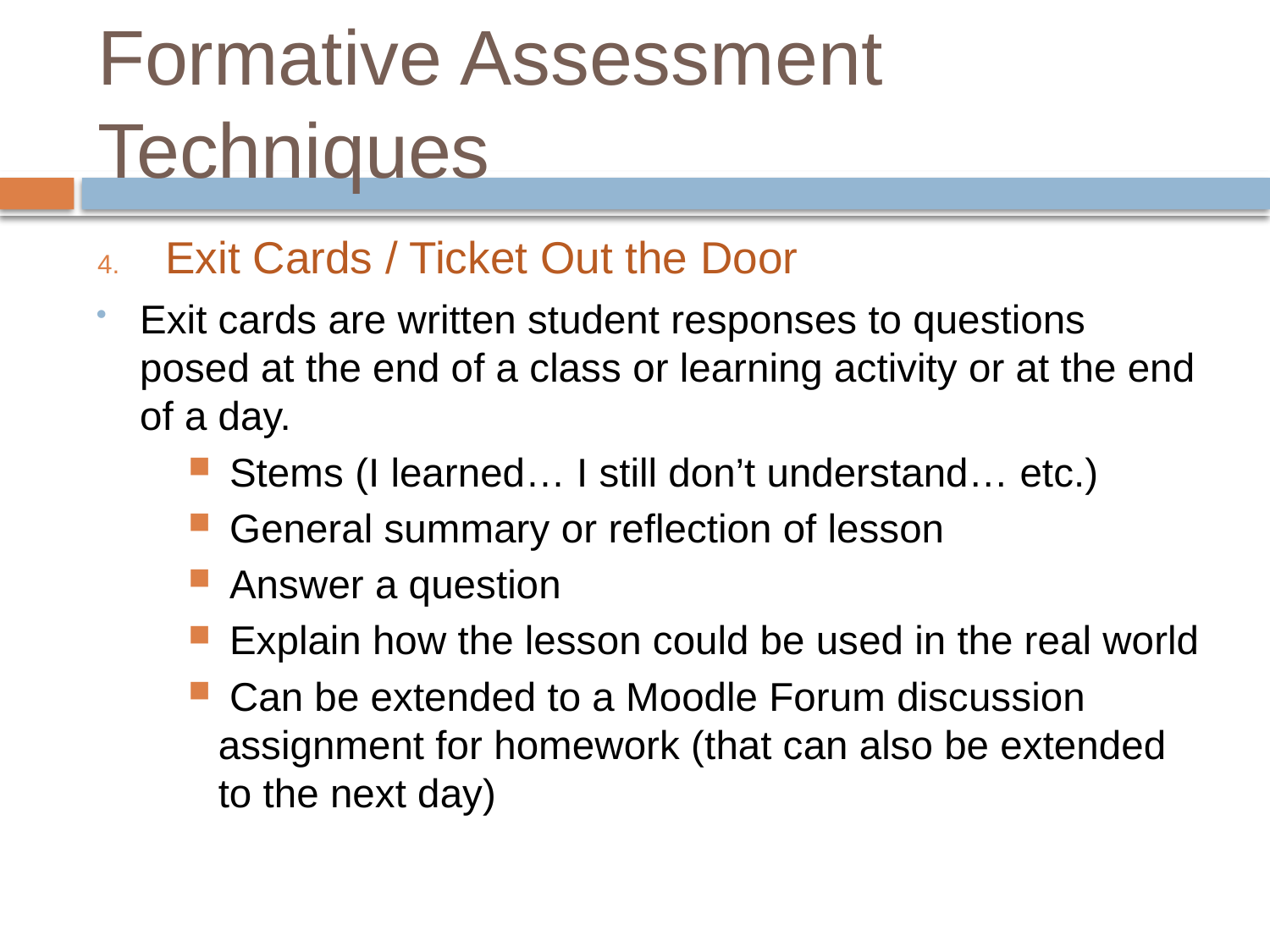

# Formative Assessment Techniques
Exit Cards / Ticket Out the Door
Exit cards are written student responses to questions posed at the end of a class or learning activity or at the end of a day.
 Stems (I learned… I still don’t understand… etc.)
 General summary or reflection of lesson
 Answer a question
 Explain how the lesson could be used in the real world
 Can be extended to a Moodle Forum discussion assignment for homework (that can also be extended to the next day)